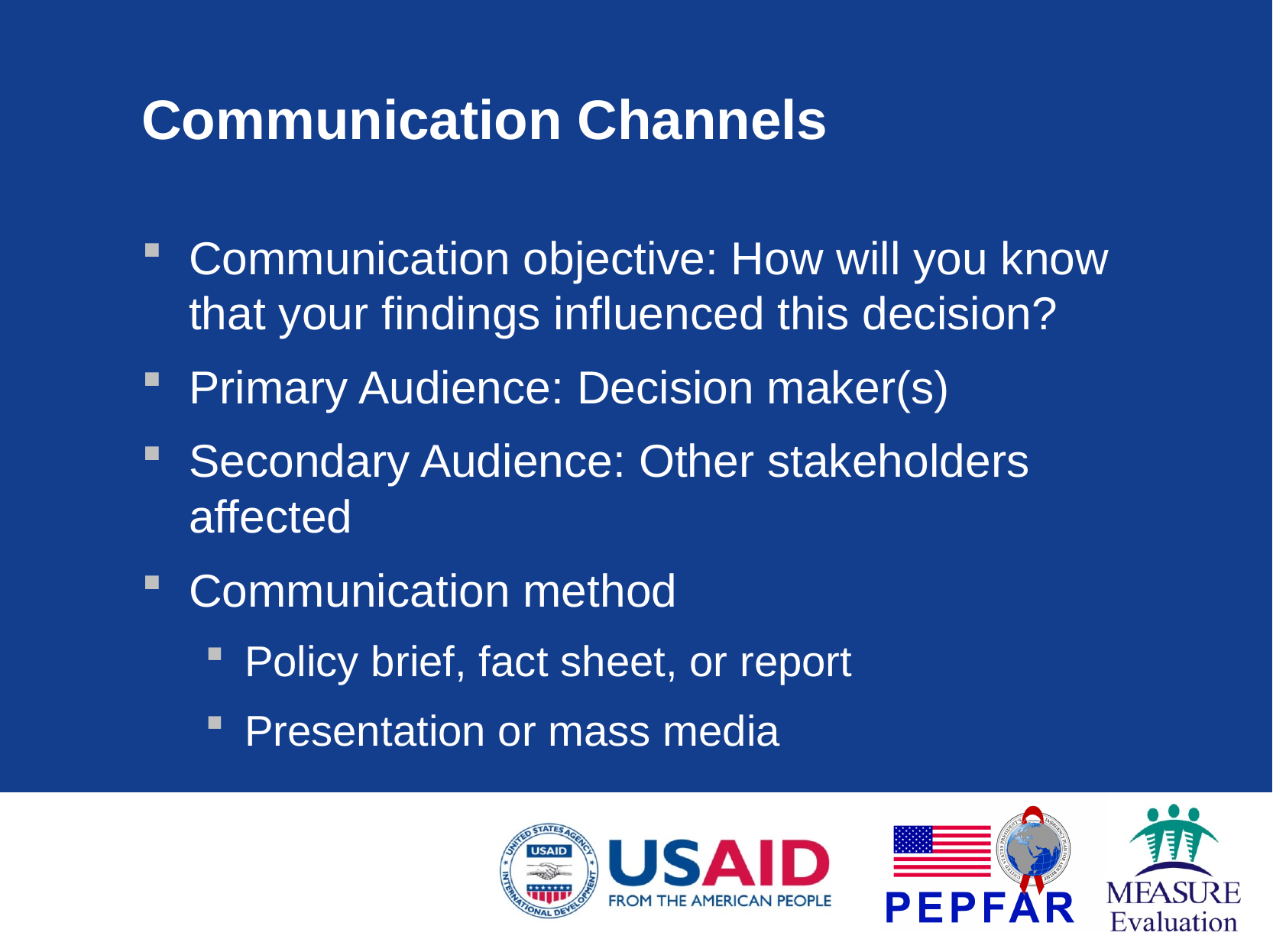

# Communication Channels
Communication objective: How will you know that your findings influenced this decision?
Primary Audience: Decision maker(s)
Secondary Audience: Other stakeholders affected
Communication method
Policy brief, fact sheet, or report
Presentation or mass media